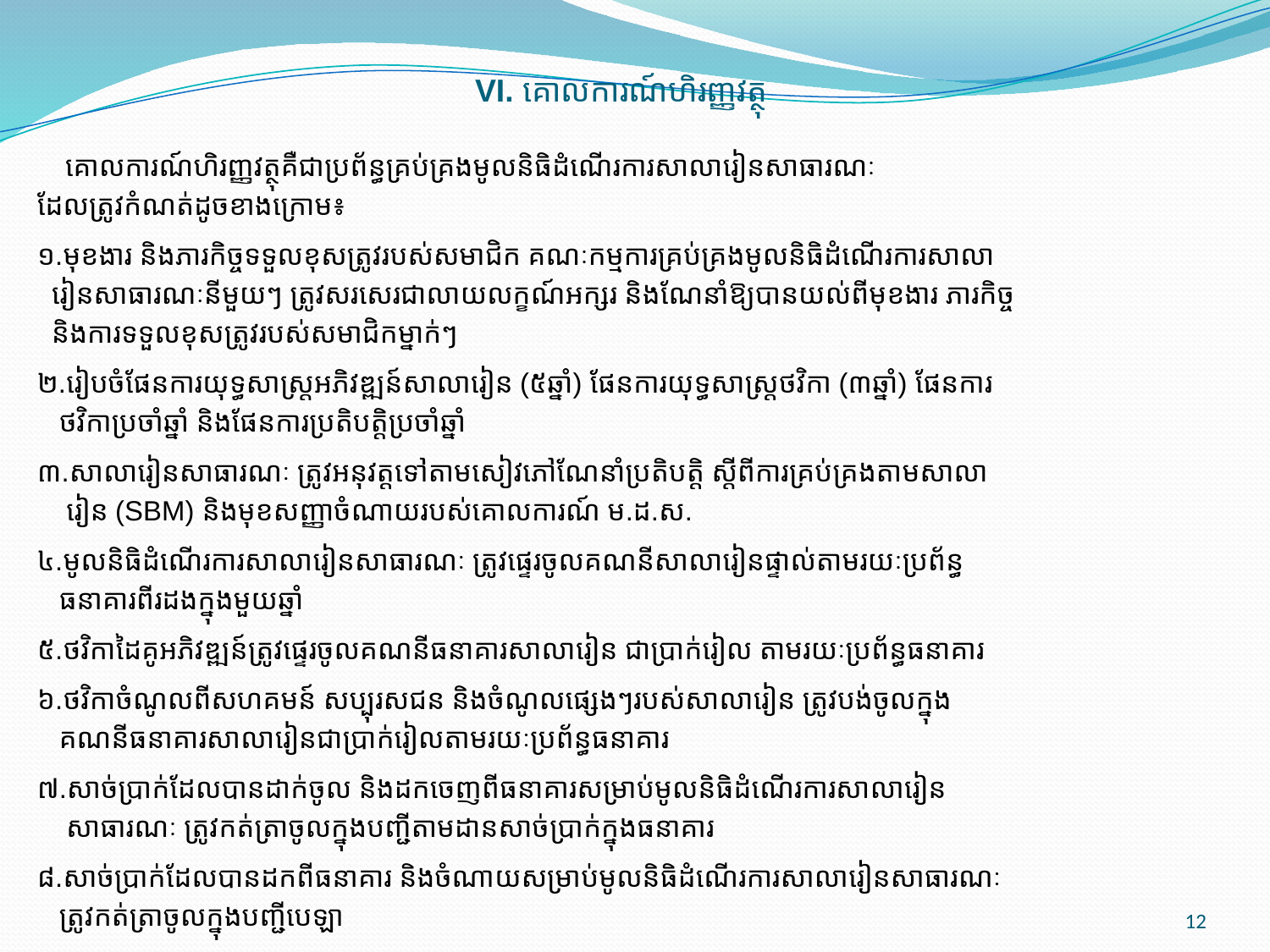

# VI. គោលការណ៍ហិរញ្ញវត្ថុ

	គោលការណ៍ហិរញ្ញវត្ថុគឺជាប្រព័ន្ធគ្រប់គ្រងមូលនិធិដំណើរការសាលារៀនសាធារណៈ
ដែលត្រូវកំណត់ដូចខាងក្រោម៖

១.មុខងារ និងភារកិច្ចទទួលខុសត្រូវរបស់សមាជិក គណៈកម្មការគ្រប់គ្រងមូលនិធិដំណើរការសាលា
  រៀនសាធារណៈនីមួយៗ ត្រូវសរសេរជាលាយលក្ខណ៍អក្សរ និងណែនាំឱ្យបានយល់ពីមុខងារ ភារកិច្ច
  និងការទទួលខុសត្រូវរបស់សមាជិកម្នាក់ៗ

២.រៀបចំផែនការយុទ្ធសាស្ត្រអភិវឌ្ឍន៍សាលារៀន (៥ឆ្នាំ) ផែនការយុទ្ធសាស្ត្រថវិកា (៣ឆ្នាំ) ផែនការ
   ថវិកាប្រចាំឆ្នាំ និងផែនការប្រតិបត្តិប្រចាំឆ្នាំ

៣.សាលារៀនសាធារណៈ ត្រូវអនុវត្តទៅតាមសៀវភៅណែនាំប្រតិបត្តិ ស្តីពីការគ្រប់គ្រងតាមសាលា
    រៀន (SBM) និងមុខសញ្ញាចំណាយរបស់គោលការណ៍ ម.ដ.ស.

៤.មូលនិធិដំណើរការសាលារៀនសាធារណៈ ត្រូវផ្ទេរចូលគណនីសាលារៀនផ្ទាល់តាមរយៈប្រព័ន្ធ​
   ធនាគារពីរដងក្នុងមួយឆ្នាំ

៥.ថវិកាដៃគូអភិវឌ្ឍន៍ត្រូវផ្ទេរចូលគណនីធនាគារសាលារៀន ជាប្រាក់រៀល តាមរយៈប្រព័ន្ធធនាគារ

៦.ថវិកាចំណូលពីសហគមន៍ សប្បុរសជន និងចំណូលផ្សេងៗរបស់សាលារៀន ត្រូវបង់ចូលក្នុង
   គណនីធនាគារសាលារៀនជាប្រាក់រៀលតាមរយៈប្រព័ន្ធធនាគារ

៧.សាច់ប្រាក់ដែលបានដាក់ចូល និងដកចេញពីធនាគារសម្រាប់មូលនិធិដំណើរការសាលារៀន
    សាធារណៈ ត្រូវ​​កត់ត្រាចូលក្នុងបញ្ជីតាមដានសាច់ប្រាក់ក្នុងធនាគារ

៨.សាច់ប្រាក់ដែលបានដកពីធនាគារ និងចំណាយសម្រាប់មូលនិធិដំណើរការសាលារៀនសាធារណៈ
​   ត្រូវ​​កត់ត្រាចូលក្នុងបញ្ជីបេឡា

12